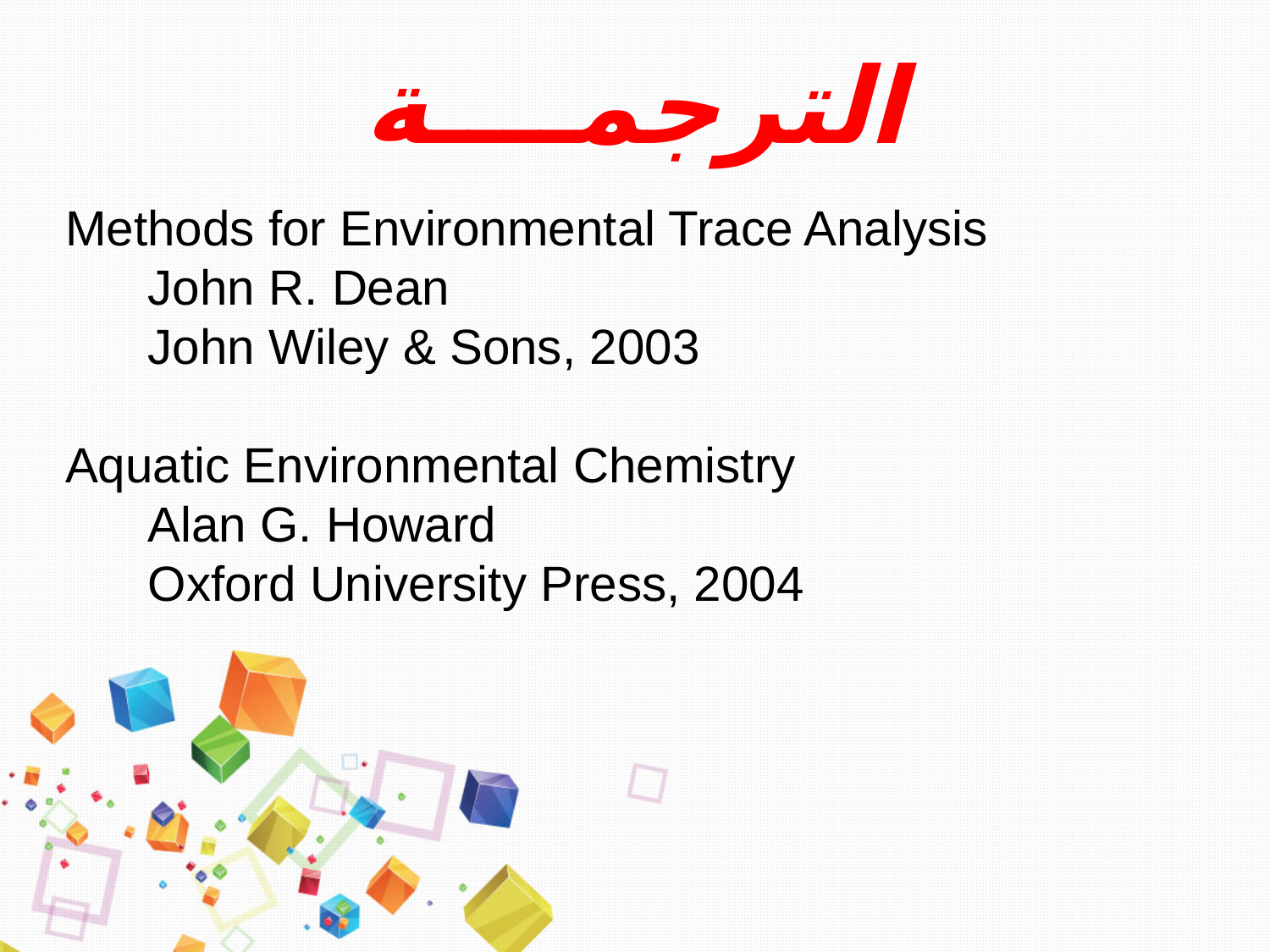

الترجمــــة
Methods for Environmental Trace Analysis
      John R. Dean
      John Wiley & Sons, 2003

Aquatic Environmental Chemistry
      Alan G. Howard
      Oxford University Press, 2004